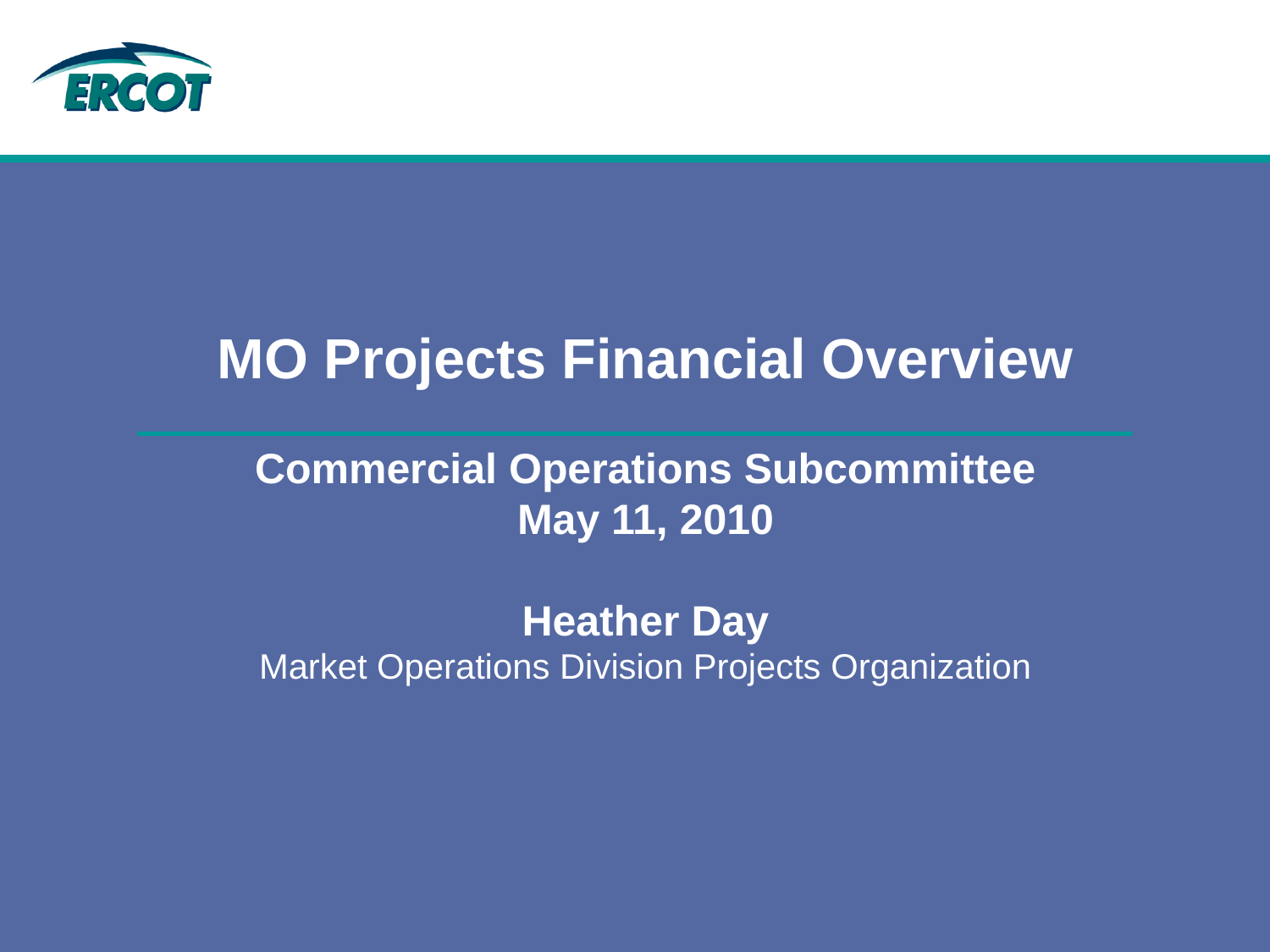

# MO Projects Financial Overview Commercial Operations Subcommittee May 11, 2010 Heather Day Market Operations Division Projects Organization